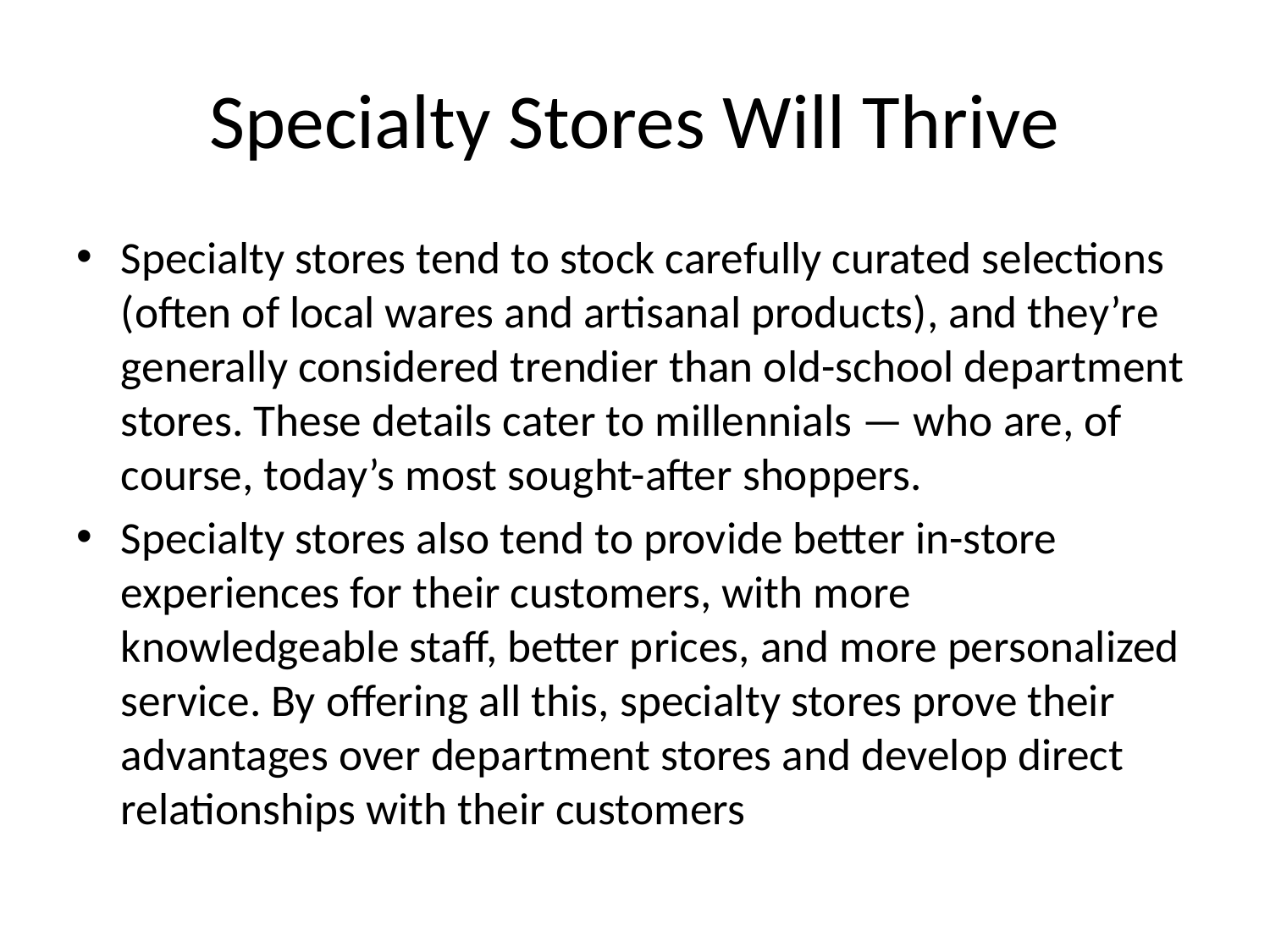

# Specialty Stores Will Thrive
Specialty stores tend to stock carefully curated selections (often of local wares and artisanal products), and they’re generally considered trendier than old-school department stores. These details cater to millennials — who are, of course, today’s most sought-after shoppers.
Specialty stores also tend to provide better in-store experiences for their customers, with more knowledgeable staff, better prices, and more personalized service. By offering all this, specialty stores prove their advantages over department stores and develop direct relationships with their customers